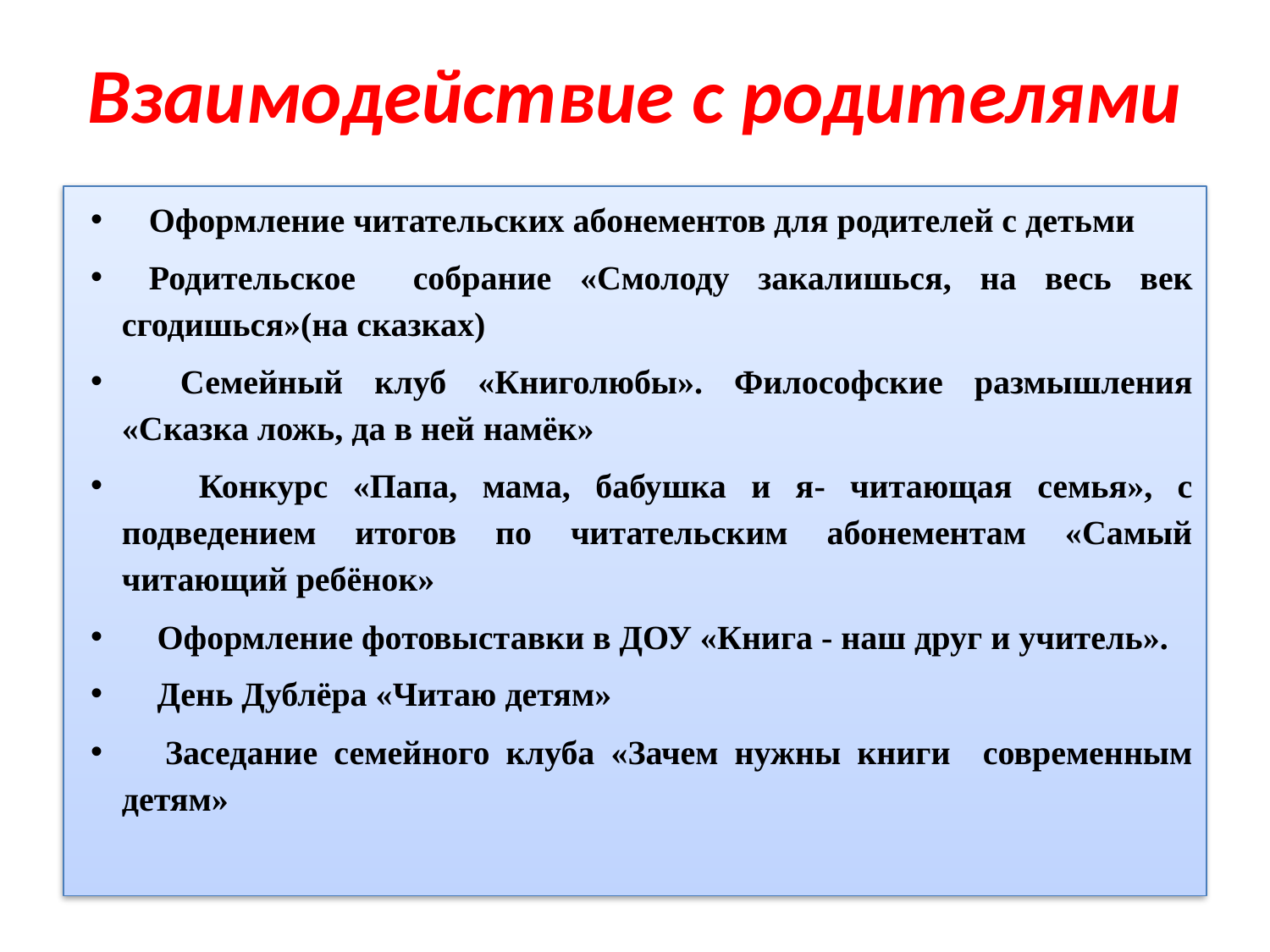

# Взаимодействие с родителями
Оформление читательских абонементов для родителей с детьми
Родительское  собрание «Смолоду закалишься, на весь век сгодишься»(на сказках)
 Семейный клуб «Книголюбы». Философские размышления «Сказка ложь, да в ней намёк»
  Конкурс «Папа, мама, бабушка и я- читающая семья», с подведением итогов по читательским абонементам «Самый читающий ребёнок»
 Оформление фотовыставки в ДОУ «Книга - наш друг и учитель».
 День Дублёра «Читаю детям»
 Заседание семейного клуба «Зачем нужны книги  современным детям»